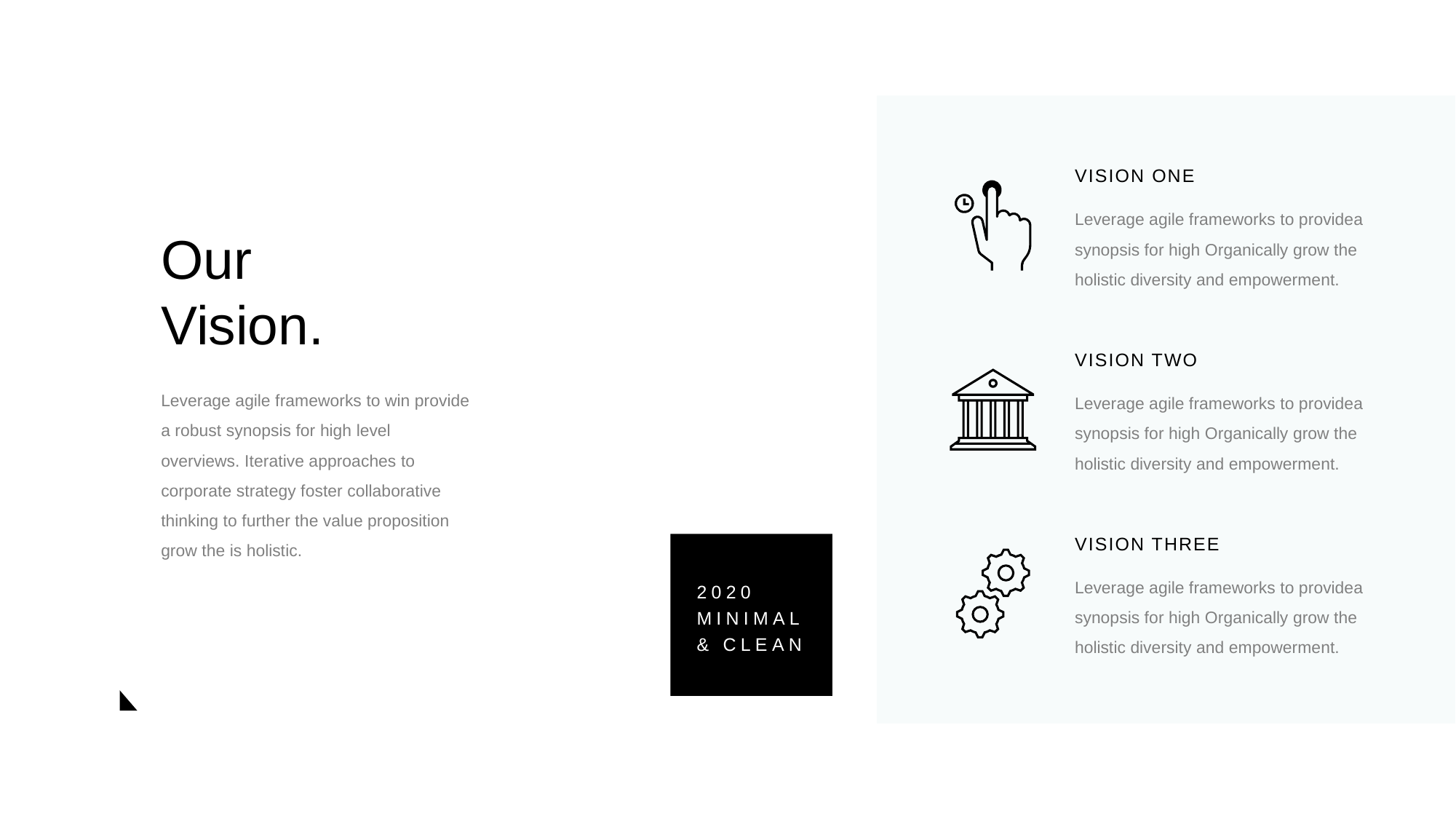

VISION ONE
Leverage agile frameworks to providea  synopsis for high Organically grow the holistic diversity and empowerment.

VISION TWO
Leverage agile frameworks to providea  synopsis for high Organically grow the holistic diversity and empowerment.

VISION THREE
Leverage agile frameworks to providea  synopsis for high Organically grow the holistic diversity and empowerment.

Our Vision.
Leverage agile frameworks to win provide a robust synopsis for high level overviews. Iterative approaches to corporate strategy foster collaborative thinking to further the value proposition grow the is holistic.

2020 MINIMAL & CLEAN